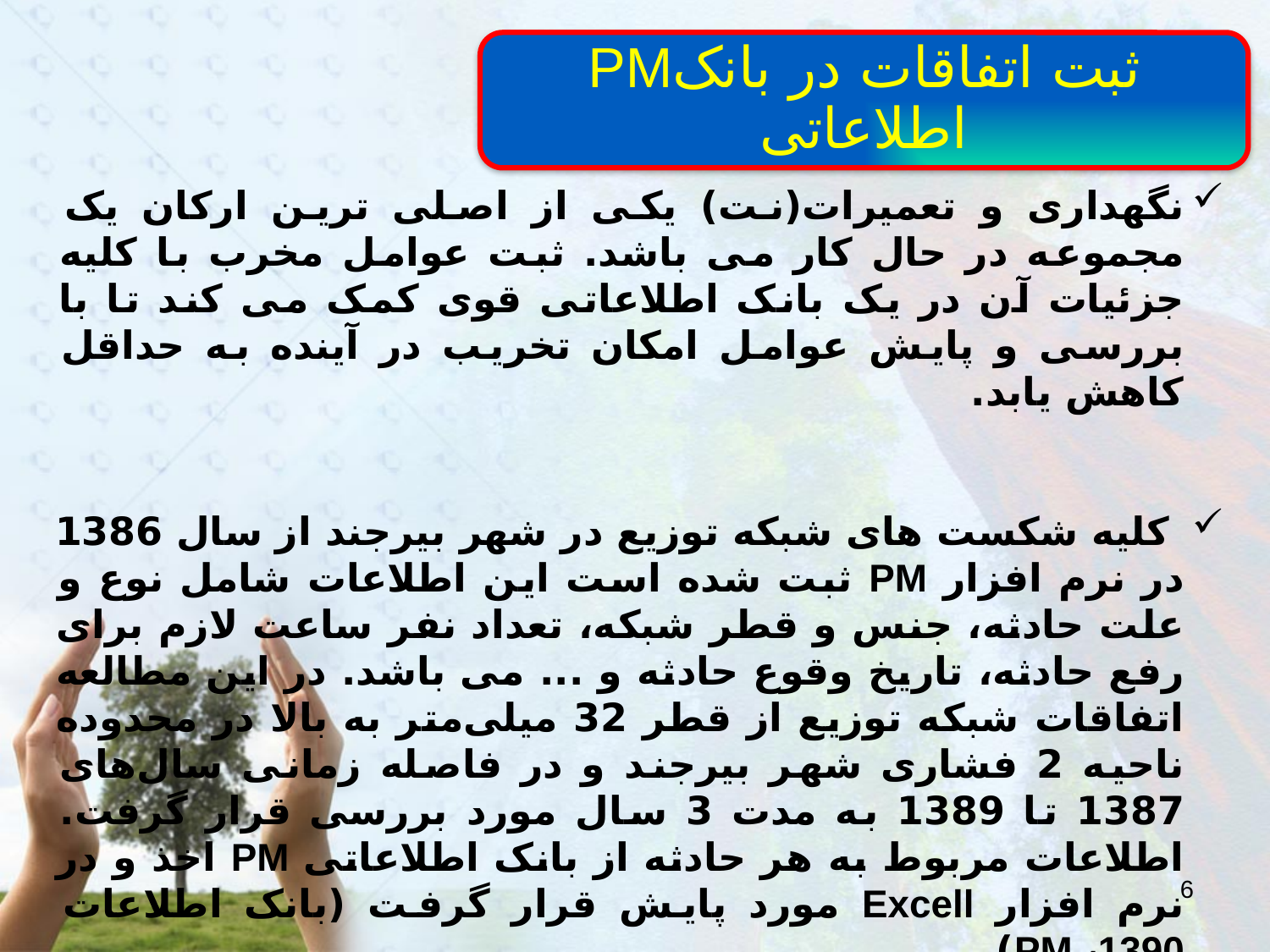

PMثبت اتفاقات در بانک اطلاعاتی
نگهداری و تعمیرات(نت) یکی از اصلی ترین ارکان یک مجموعه در حال کار می باشد. ثبت عوامل مخرب با کلیه جزئیات آن در یک بانک اطلاعاتی قوی کمک می کند تا با بررسی و پایش عوامل امکان تخریب در آینده به حداقل کاهش یابد.

 کلیه شکست های شبکه توزیع در شهر بیرجند از سال 1386 در نرم افزار PM ثبت شده است این اطلاعات شامل نوع و علت حادثه، جنس و قطر شبکه، تعداد نفر ساعت لازم برای رفع حادثه، تاریخ وقوع حادثه و ... می باشد. در این مطالعه اتفاقات شبکه توزیع از قطر 32 میلی‌متر به بالا در محدوده ناحیه 2 فشاری شهر بیرجند و در فاصله زمانی سال‌های 1387 تا 1389 به مدت 3 سال مورد بررسی قرار گرفت. اطلاعات مربوط به هر حادثه از بانک اطلاعاتی PM اخذ و در نرم افزار Excell مورد پایش قرار گرفت (بانک اطلاعات PM ،1390) .

6